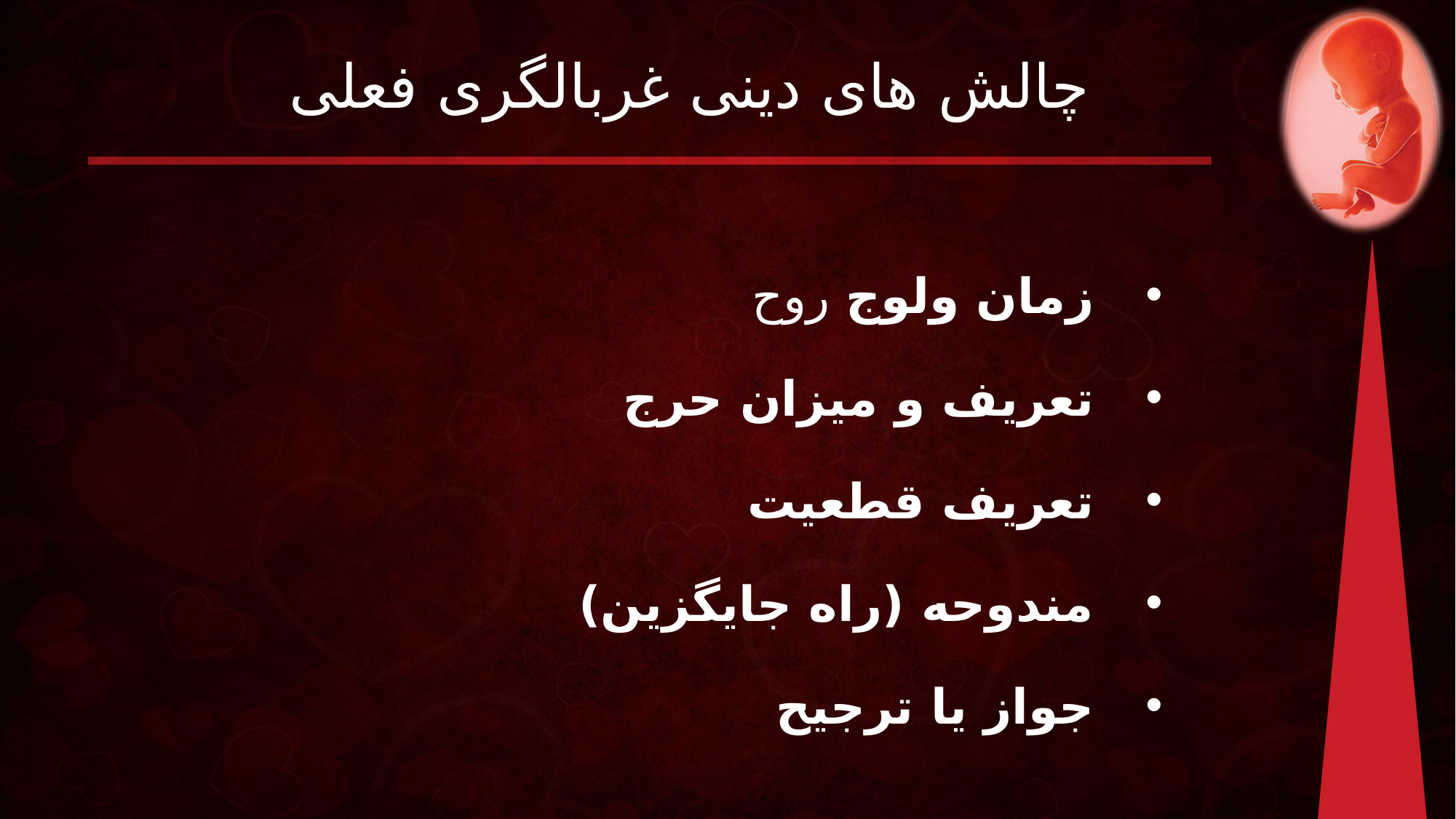

# چالش های دینی غربالگری فعلی
زمان ولوج روح
تعریف و میزان حرج
تعریف قطعیت
مندوحه (راه جایگزین)
جواز یا ترجیح